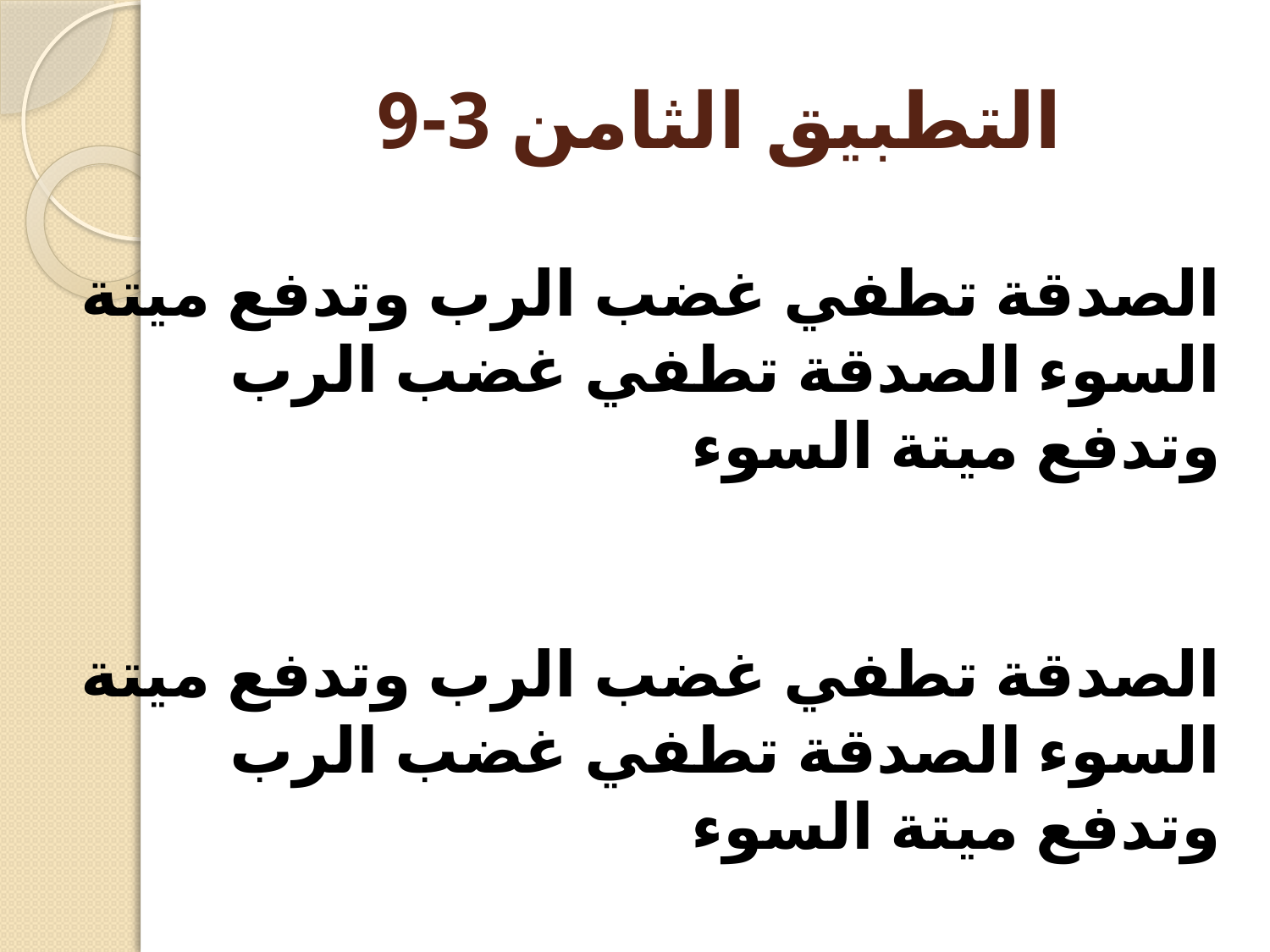

# التطبيق الثامن 3-9
الصدقة تطفي غضب الرب وتدفع ميتة السوء الصدقة تطفي غضب الرب وتدفع ميتة السوء
الصدقة تطفي غضب الرب وتدفع ميتة السوء الصدقة تطفي غضب الرب وتدفع ميتة السوء